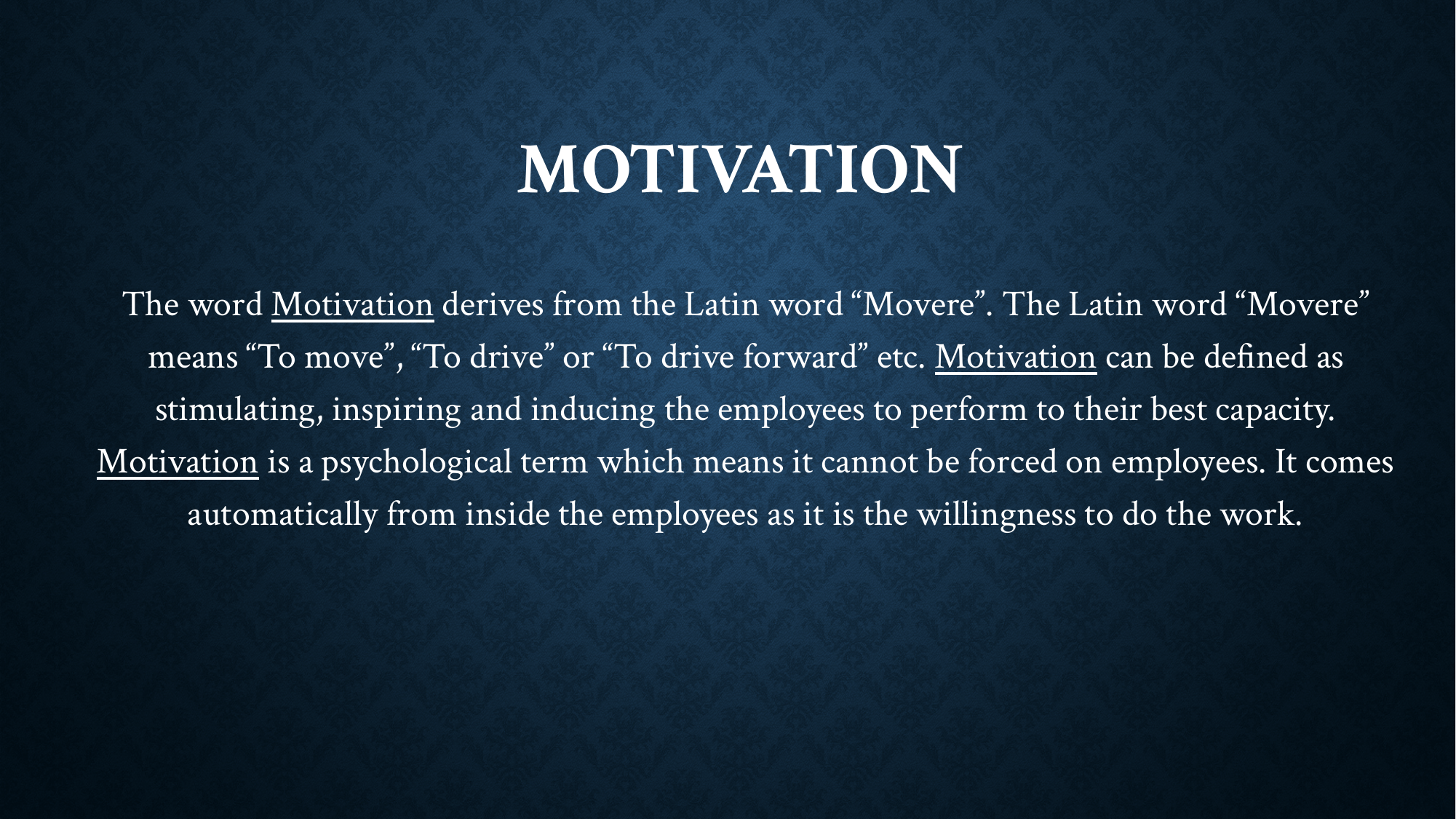

# motivation
The word Motivation derives from the Latin word “Movere”. The Latin word “Movere” means “To move”, “To drive” or “To drive forward” etc. Motivation can be defined as stimulating, inspiring and inducing the employees to perform to their best capacity. Motivation is a psychological term which means it cannot be forced on employees. It comes automatically from inside the employees as it is the willingness to do the work.